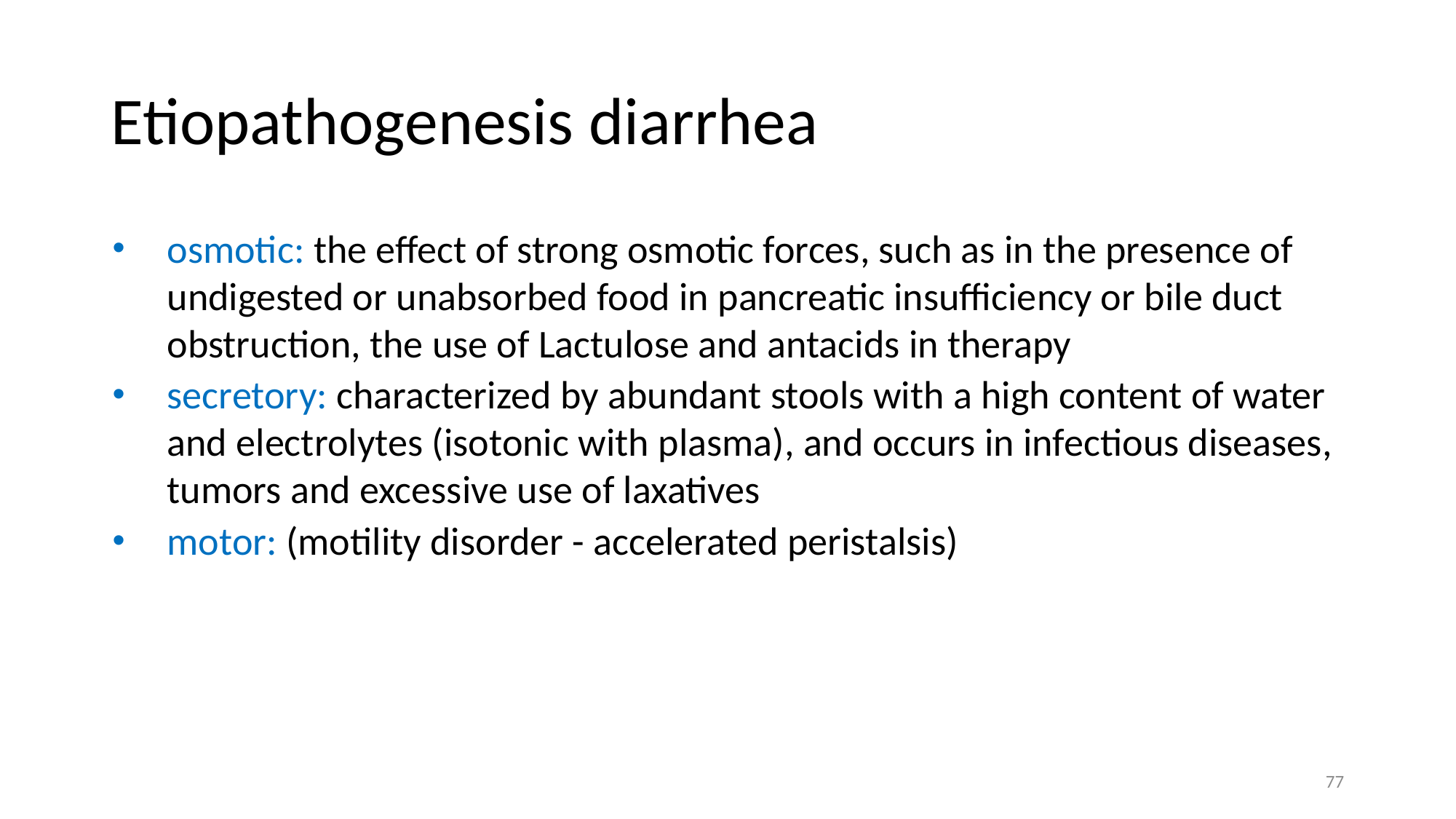

# Etiopathogenesis diarrhea
osmotic: the effect of strong osmotic forces, such as in the presence of undigested or unabsorbed food in pancreatic insufficiency or bile duct obstruction, the use of Lactulose and antacids in therapy
secretory: characterized by abundant stools with a high content of water and electrolytes (isotonic with plasma), and occurs in infectious diseases, tumors and excessive use of laxatives
motor: (motility disorder - accelerated peristalsis)
77